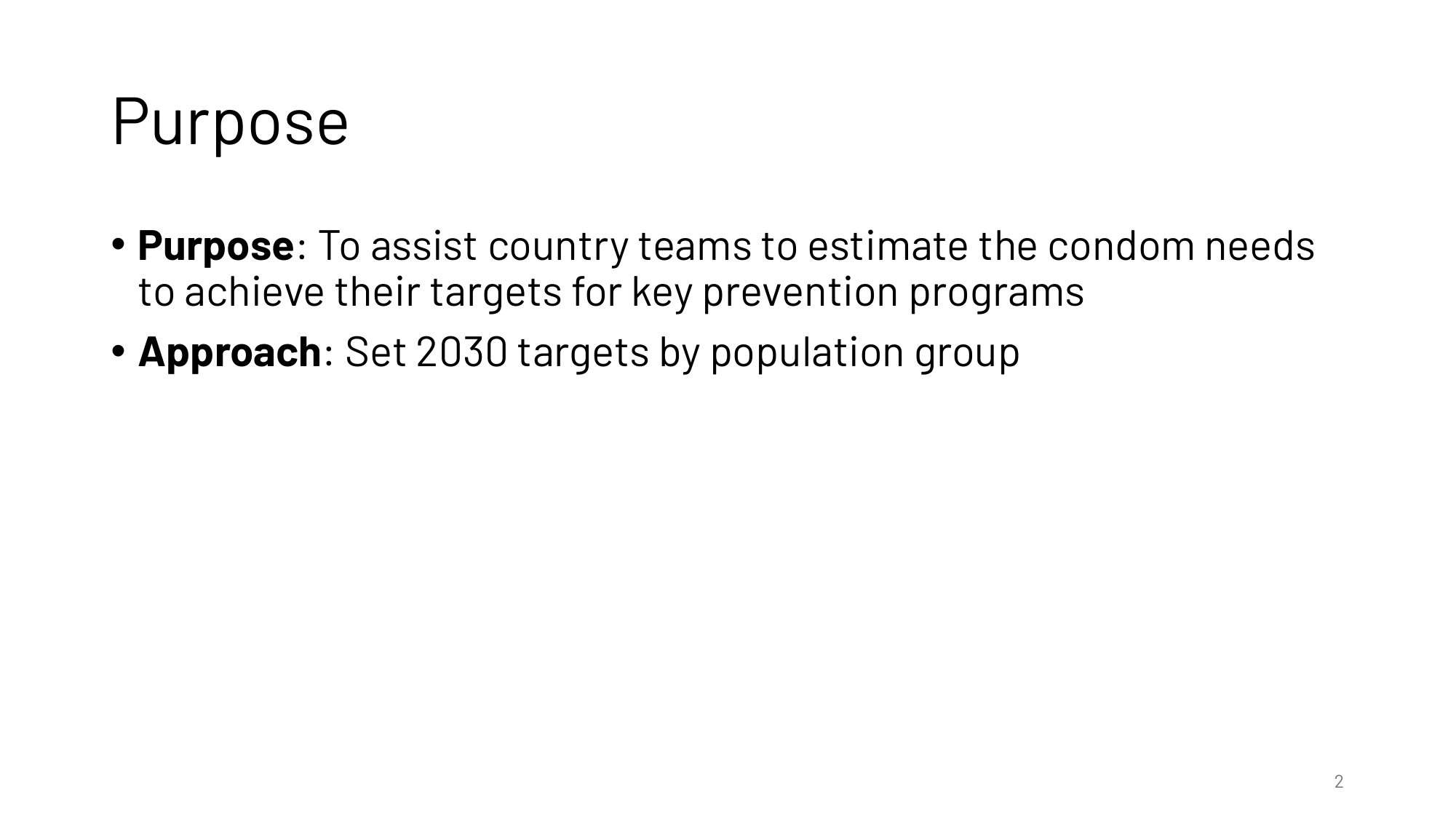

# Purpose
Purpose: To assist country teams to estimate the condom needs to achieve their targets for key prevention programs
Approach: Set 2030 targets by population group
2